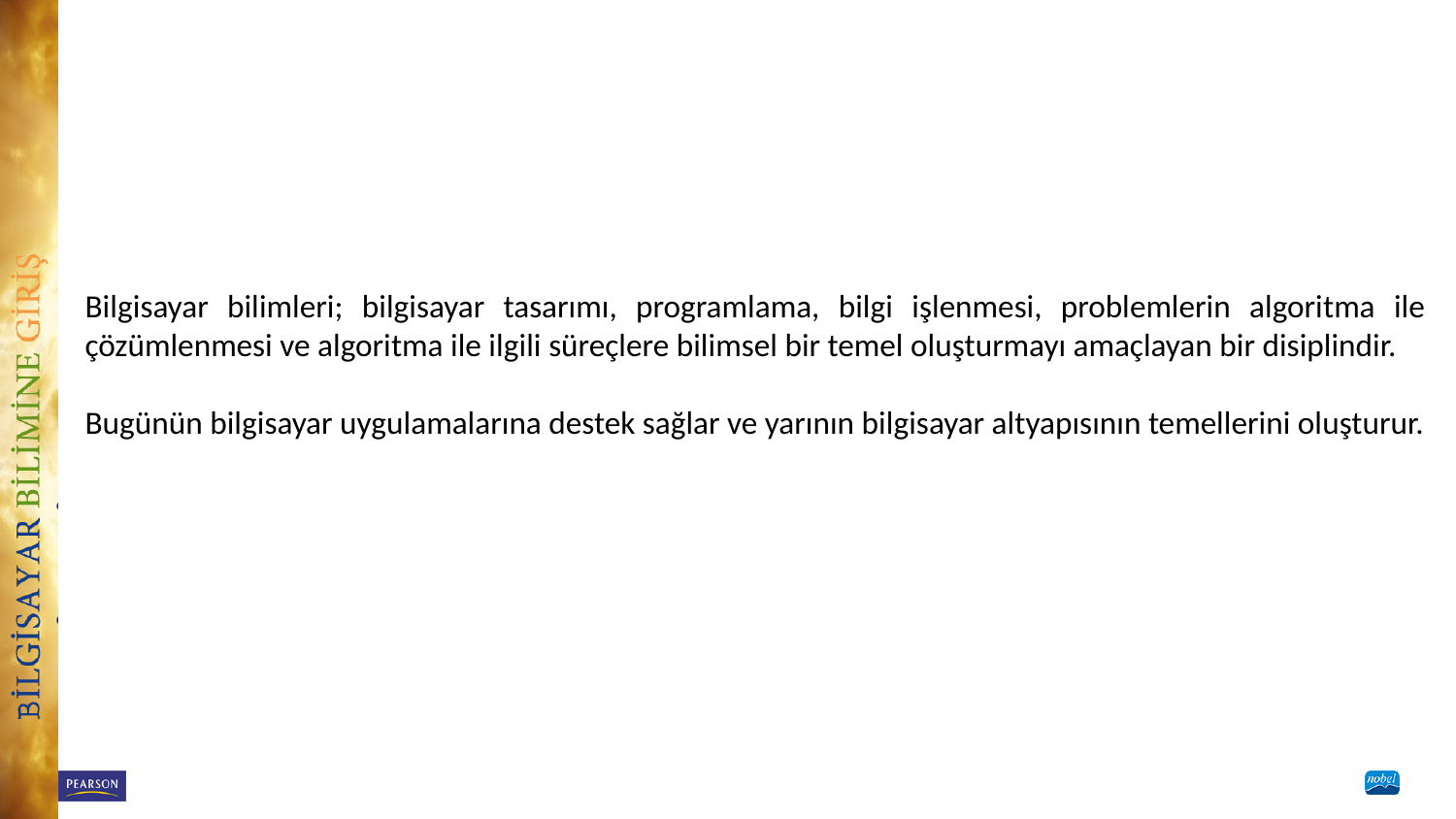

Bilgisayar bilimleri; bilgisayar tasarımı, programlama, bilgi işlenmesi, problemlerin algoritma ile çözümlenmesi ve algoritma ile ilgili süreçlere bilimsel bir temel oluşturmayı amaçlayan bir disiplindir.

Bugünün bilgisayar uygulamalarına destek sağlar ve yarının bilgisayar altyapısının temellerini oluşturur.